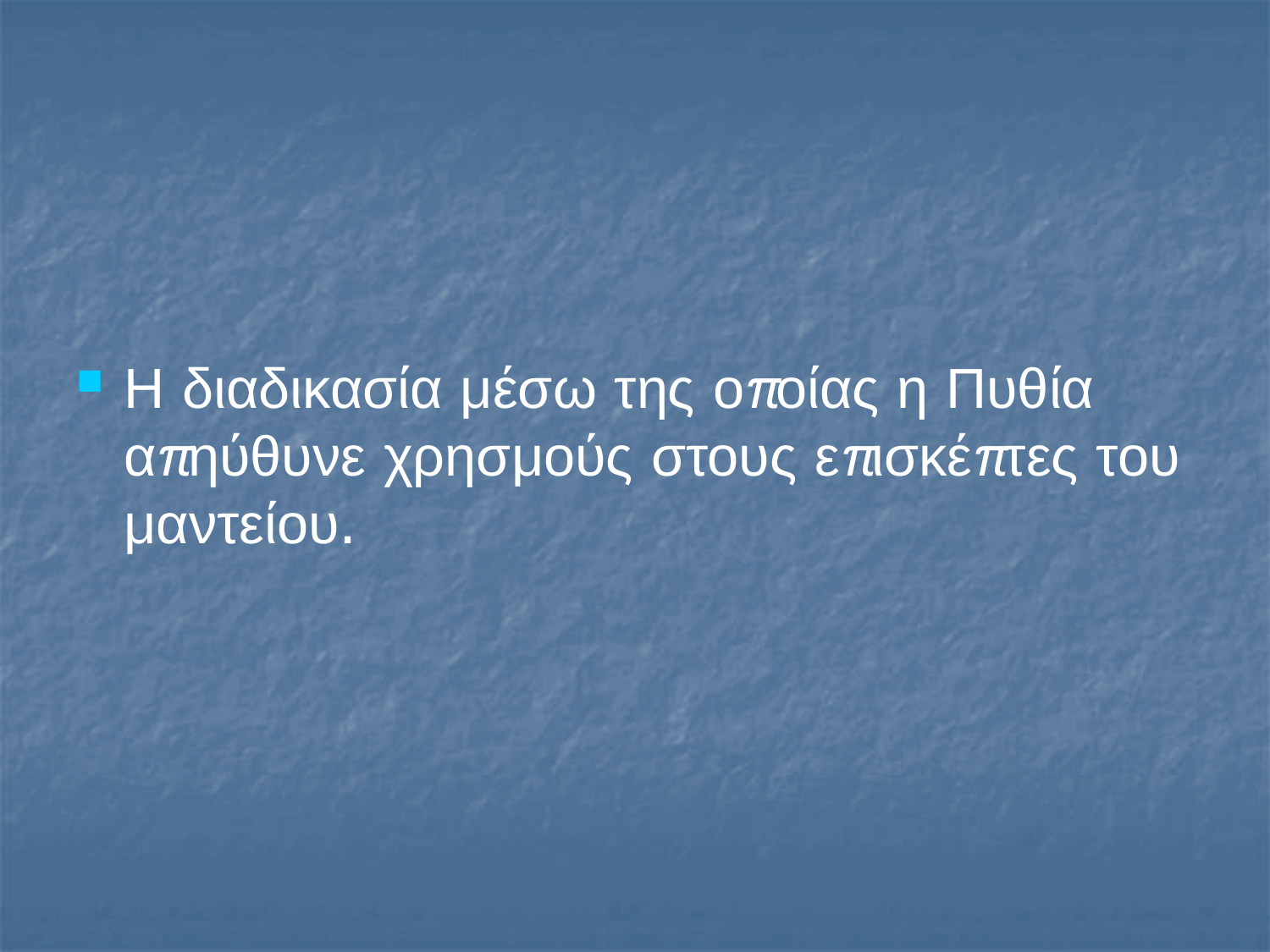

#
Η διαδικασία μέσω της οποίας η Πυθία απηύθυνε χρησμούς στους επισκέπτες του μαντείου.